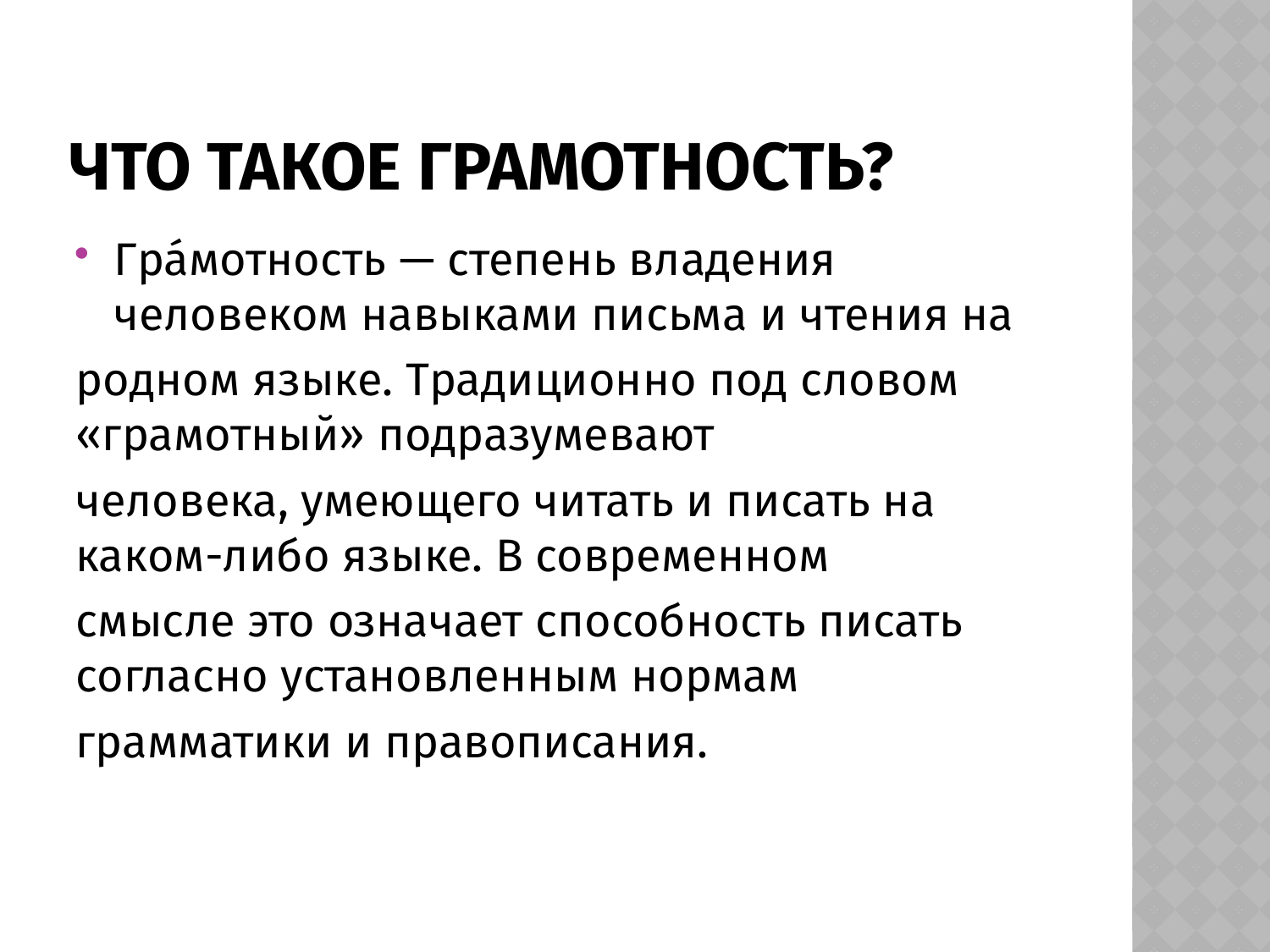

# Что такое грамотность?
Гра́мотность — степень владения человеком навыками письма и чтения на
родном языке. Традиционно под словом «грамотный» подразумевают
человека, умеющего читать и писать на каком-либо языке. В современном
смысле это означает способность писать согласно установленным нормам
грамматики и правописания.